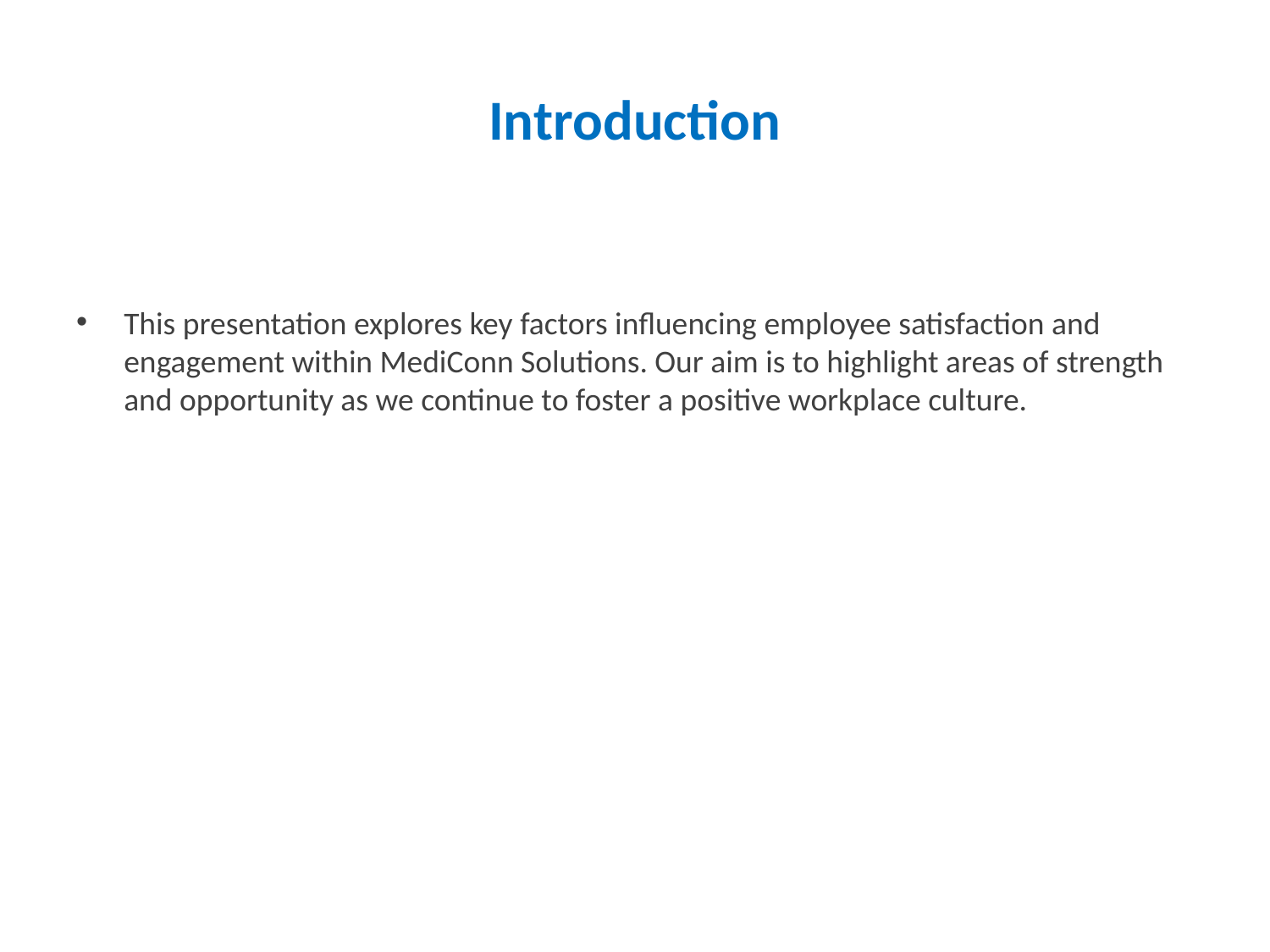

# Introduction

This presentation explores key factors influencing employee satisfaction and engagement within MediConn Solutions. Our aim is to highlight areas of strength and opportunity as we continue to foster a positive workplace culture.